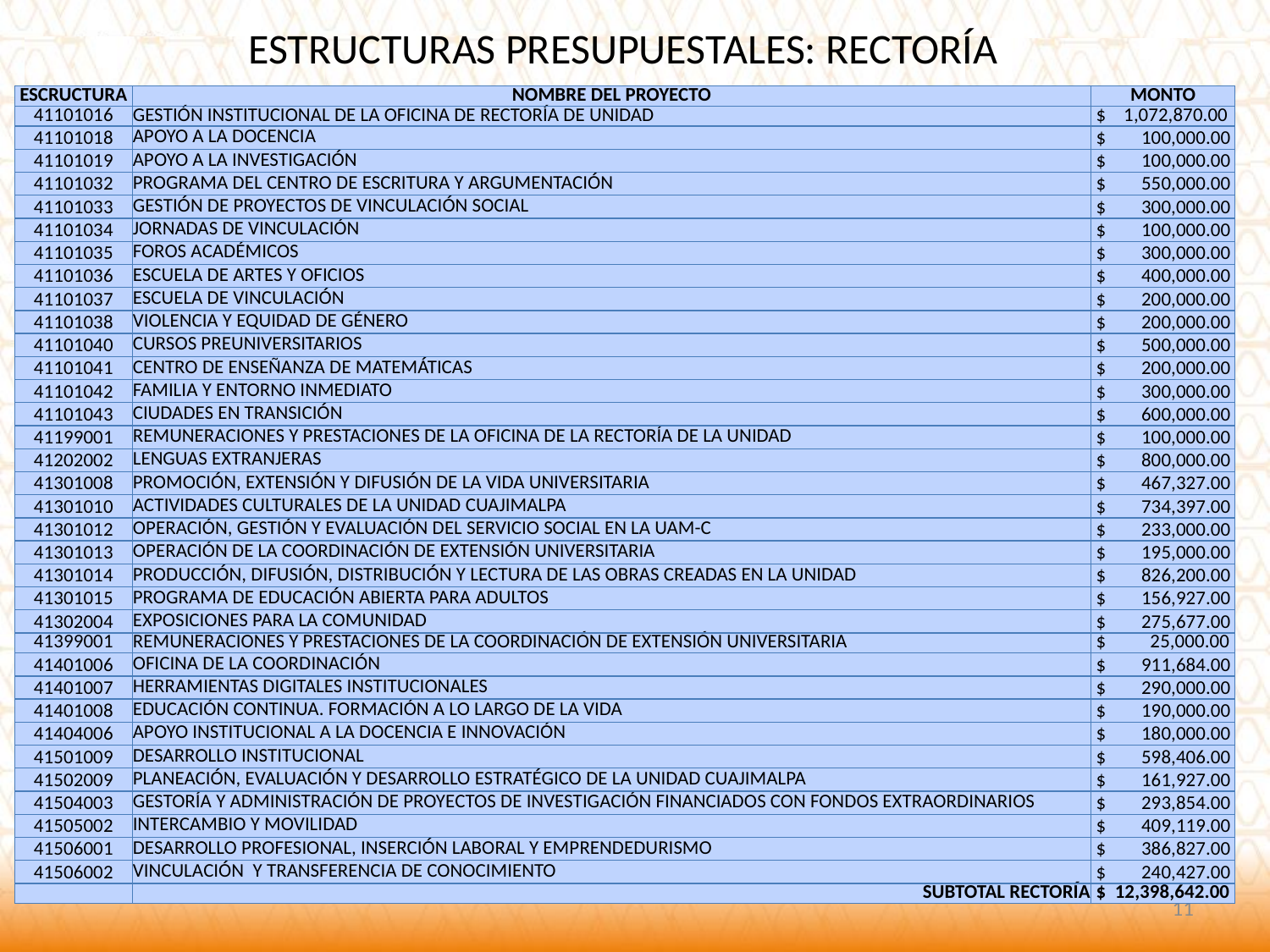

ESTRUCTURAS PRESUPUESTALES: RECTORÍA
| ESCRUCTURA | NOMBRE DEL PROYECTO | MONTO |
| --- | --- | --- |
| 41101016 | GESTIÓN INSTITUCIONAL DE LA OFICINA DE RECTORÍA DE UNIDAD | $ 1,072,870.00 |
| 41101018 | APOYO A LA DOCENCIA | $ 100,000.00 |
| 41101019 | APOYO A LA INVESTIGACIÓN | $ 100,000.00 |
| 41101032 | PROGRAMA DEL CENTRO DE ESCRITURA Y ARGUMENTACIÓN | $ 550,000.00 |
| 41101033 | GESTIÓN DE PROYECTOS DE VINCULACIÓN SOCIAL | $ 300,000.00 |
| 41101034 | JORNADAS DE VINCULACIÓN | $ 100,000.00 |
| 41101035 | FOROS ACADÉMICOS | $ 300,000.00 |
| 41101036 | ESCUELA DE ARTES Y OFICIOS | $ 400,000.00 |
| 41101037 | ESCUELA DE VINCULACIÓN | $ 200,000.00 |
| 41101038 | VIOLENCIA Y EQUIDAD DE GÉNERO | $ 200,000.00 |
| 41101040 | CURSOS PREUNIVERSITARIOS | $ 500,000.00 |
| 41101041 | CENTRO DE ENSEÑANZA DE MATEMÁTICAS | $ 200,000.00 |
| 41101042 | FAMILIA Y ENTORNO INMEDIATO | $ 300,000.00 |
| 41101043 | CIUDADES EN TRANSICIÓN | $ 600,000.00 |
| 41199001 | REMUNERACIONES Y PRESTACIONES DE LA OFICINA DE LA RECTORÍA DE LA UNIDAD | $ 100,000.00 |
| 41202002 | LENGUAS EXTRANJERAS | $ 800,000.00 |
| 41301008 | PROMOCIÓN, EXTENSIÓN Y DIFUSIÓN DE LA VIDA UNIVERSITARIA | $ 467,327.00 |
| 41301010 | ACTIVIDADES CULTURALES DE LA UNIDAD CUAJIMALPA | $ 734,397.00 |
| 41301012 | OPERACIÓN, GESTIÓN Y EVALUACIÓN DEL SERVICIO SOCIAL EN LA UAM-C | $ 233,000.00 |
| 41301013 | OPERACIÓN DE LA COORDINACIÓN DE EXTENSIÓN UNIVERSITARIA | $ 195,000.00 |
| 41301014 | PRODUCCIÓN, DIFUSIÓN, DISTRIBUCIÓN Y LECTURA DE LAS OBRAS CREADAS EN LA UNIDAD | $ 826,200.00 |
| 41301015 | PROGRAMA DE EDUCACIÓN ABIERTA PARA ADULTOS | $ 156,927.00 |
| 41302004 | EXPOSICIONES PARA LA COMUNIDAD | $ 275,677.00 |
| 41399001 | REMUNERACIONES Y PRESTACIONES DE LA COORDINACIÓN DE EXTENSIÓN UNIVERSITARIA | $ 25,000.00 |
| 41401006 | OFICINA DE LA COORDINACIÓN | $ 911,684.00 |
| 41401007 | HERRAMIENTAS DIGITALES INSTITUCIONALES | $ 290,000.00 |
| 41401008 | EDUCACIÓN CONTINUA. FORMACIÓN A LO LARGO DE LA VIDA | $ 190,000.00 |
| 41404006 | APOYO INSTITUCIONAL A LA DOCENCIA E INNOVACIÓN | $ 180,000.00 |
| 41501009 | DESARROLLO INSTITUCIONAL | $ 598,406.00 |
| 41502009 | PLANEACIÓN, EVALUACIÓN Y DESARROLLO ESTRATÉGICO DE LA UNIDAD CUAJIMALPA | $ 161,927.00 |
| 41504003 | GESTORÍA Y ADMINISTRACIÓN DE PROYECTOS DE INVESTIGACIÓN FINANCIADOS CON FONDOS EXTRAORDINARIOS | $ 293,854.00 |
| 41505002 | INTERCAMBIO Y MOVILIDAD | $ 409,119.00 |
| 41506001 | DESARROLLO PROFESIONAL, INSERCIÓN LABORAL Y EMPRENDEDURISMO | $ 386,827.00 |
| 41506002 | VINCULACIÓN Y TRANSFERENCIA DE CONOCIMIENTO | $ 240,427.00 |
|  | SUBTOTAL RECTORÍA | $ 12,398,642.00 |
11